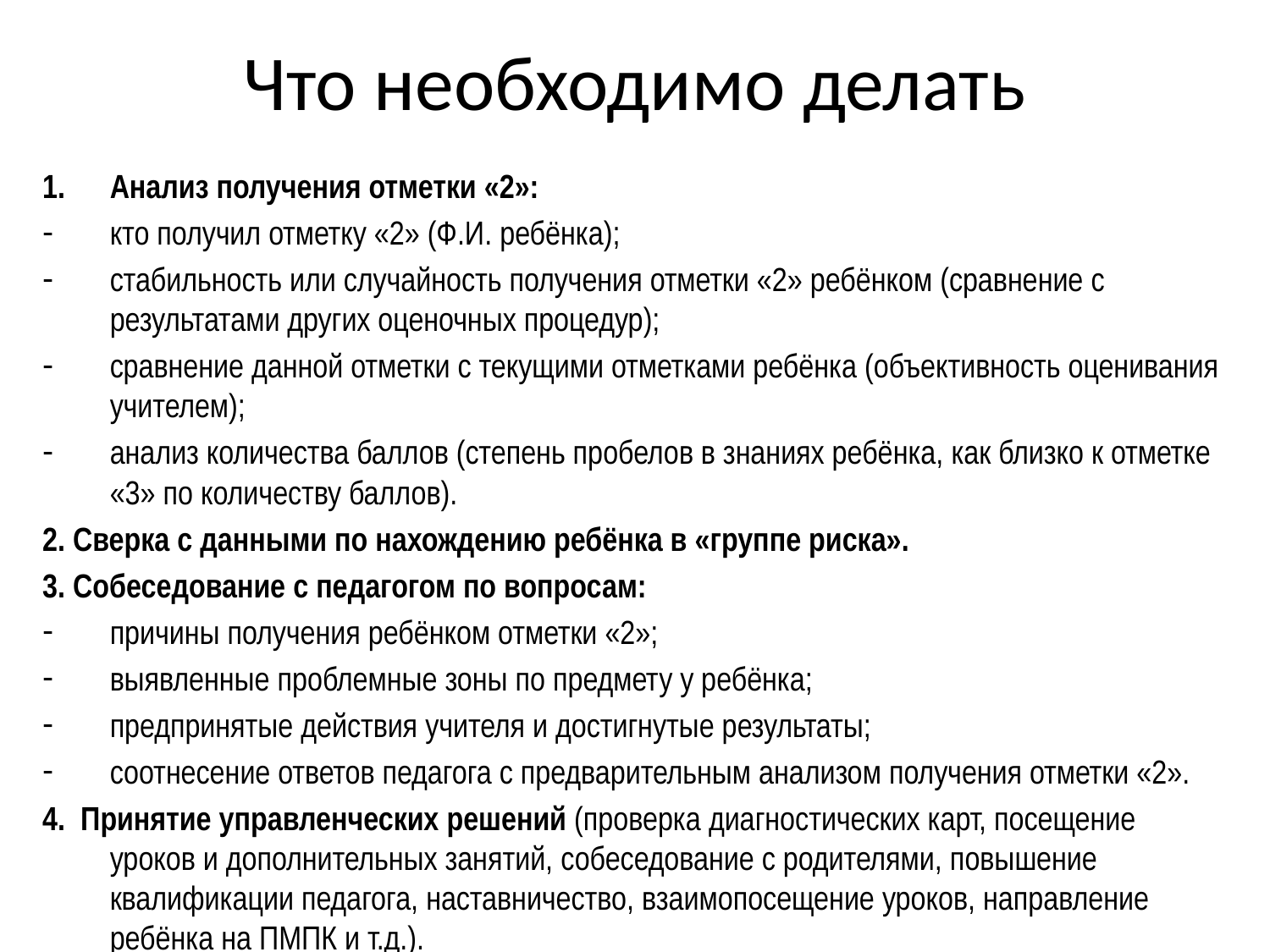

# Что необходимо делать
Анализ получения отметки «2»:
кто получил отметку «2» (Ф.И. ребёнка);
стабильность или случайность получения отметки «2» ребёнком (сравнение с результатами других оценочных процедур);
сравнение данной отметки с текущими отметками ребёнка (объективность оценивания учителем);
анализ количества баллов (степень пробелов в знаниях ребёнка, как близко к отметке «3» по количеству баллов).
2. Сверка с данными по нахождению ребёнка в «группе риска».
3. Собеседование с педагогом по вопросам:
причины получения ребёнком отметки «2»;
выявленные проблемные зоны по предмету у ребёнка;
предпринятые действия учителя и достигнутые результаты;
соотнесение ответов педагога с предварительным анализом получения отметки «2».
4.  Принятие управленческих решений (проверка диагностических карт, посещение уроков и дополнительных занятий, собеседование с родителями, повышение квалификации педагога, наставничество, взаимопосещение уроков, направление ребёнка на ПМПК и т.д.).